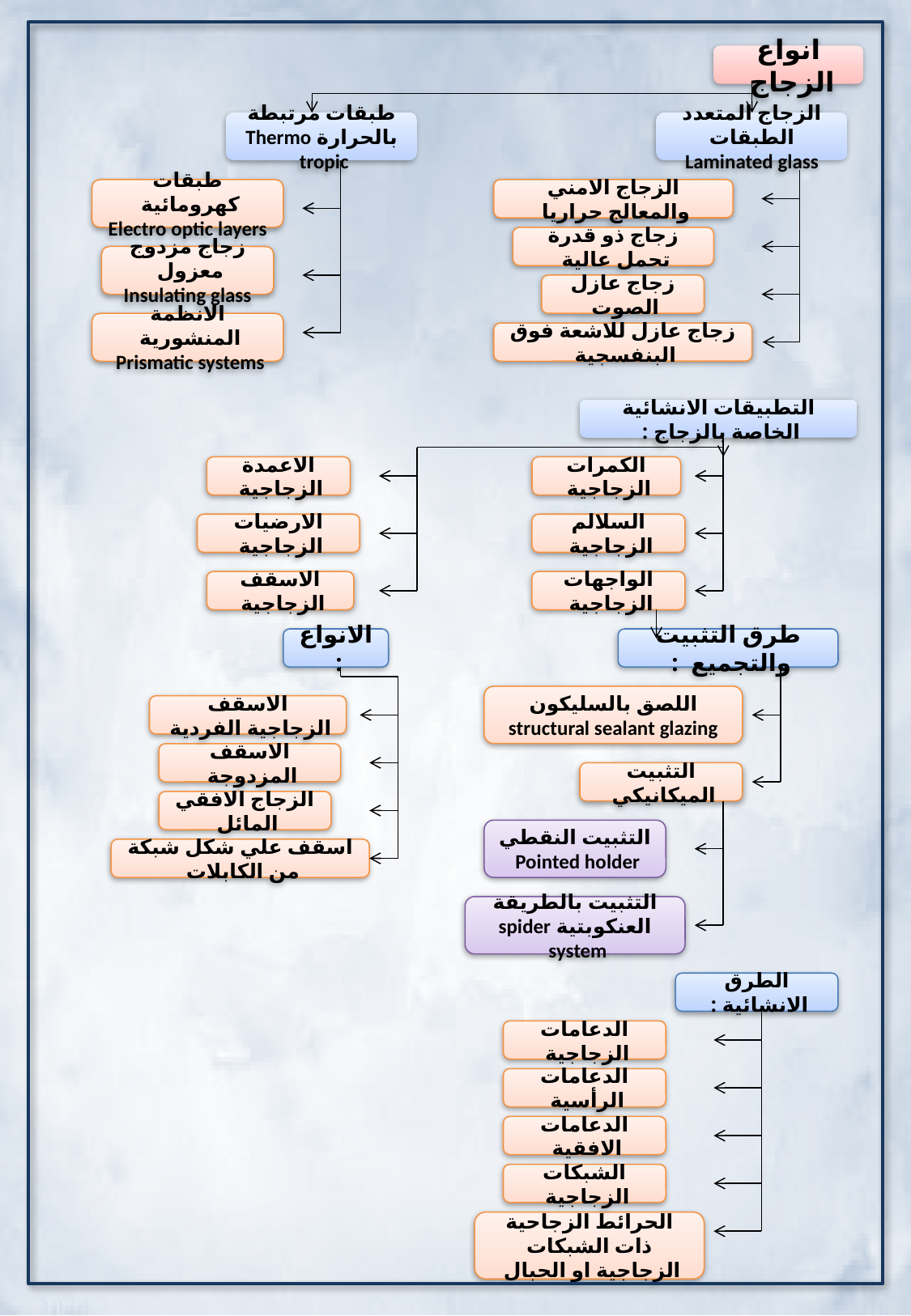

انواع الزجاج
طبقات مرتبطة بالحرارة Thermo tropic
الزجاج المتعدد الطبقات Laminated glass
طبقات كهرومائية
Electro optic layers
الزجاج الامني والمعالج حراريا
زجاج ذو قدرة تحمل عالية
زجاج مزدوج معزول
Insulating glass
زجاج عازل الصوت
الانظمة المنشورية
Prismatic systems
زجاج عازل للاشعة فوق البنفسجية
التطبيقات الانشائية الخاصة بالزجاج :
الاعمدة الزجاجية
الكمرات الزجاجية
الارضيات الزجاجية
السلالم الزجاجية
الاسقف الزجاجية
الواجهات الزجاجية
الانواع :
طرق التثبيت والتجميع  :
اللصق بالسليكون
 structural sealant glazing
الاسقف الزجاجية الفردية
الاسقف المزدوجة
التثبيت الميكانيكي
الزجاج الافقي المائل
التثبيت النقطي
Pointed holder
اسقف علي شكل شبكة من الكابلات
التثبيت بالطريقة العنكوبتية spider system
الطرق الانشائية :
الدعامات الزجاجية
الدعامات الرأسية
الدعامات الافقية
الشبكات الزجاجية
الحرائط الزجاحية ذات الشبكات الزجاجية او الحبال